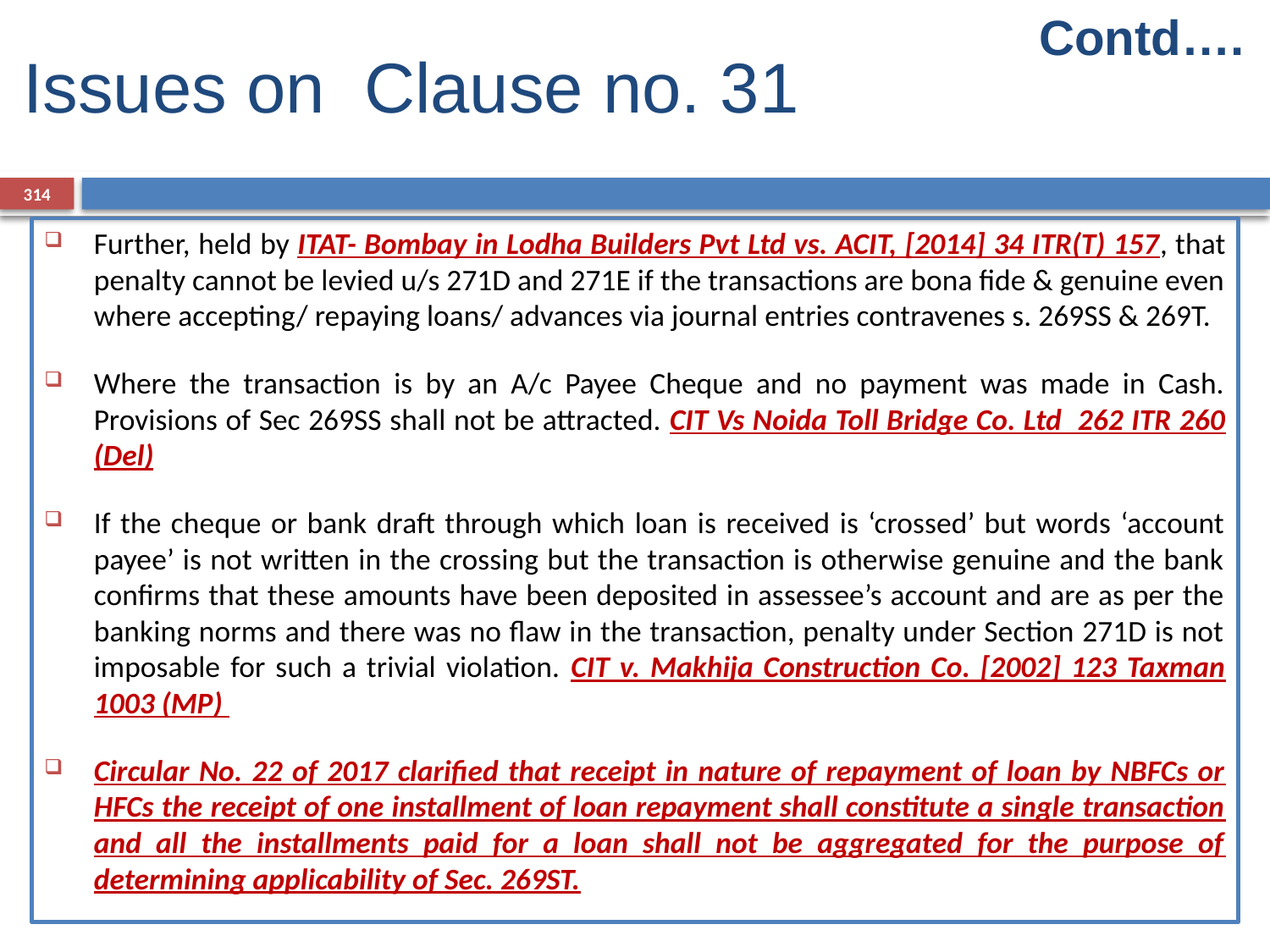

Contd….
# Issues on  Clause no. 31
314
Further, held by ITAT- Bombay in Lodha Builders Pvt Ltd vs. ACIT, [2014] 34 ITR(T) 157, that penalty cannot be levied u/s 271D and 271E if the transactions are bona fide & genuine even where accepting/ repaying loans/ advances via journal entries contravenes s. 269SS & 269T.
Where the transaction is by an A/c Payee Cheque and no payment was made in Cash. Provisions of Sec 269SS shall not be attracted. CIT Vs Noida Toll Bridge Co. Ltd  262 ITR 260 (Del)
If the cheque or bank draft through which loan is received is ‘crossed’ but words ‘account payee’ is not written in the crossing but the transaction is otherwise genuine and the bank confirms that these amounts have been deposited in assessee’s account and are as per the banking norms and there was no flaw in the transaction, penalty under Section 271D is not imposable for such a trivial violation. CIT v. Makhija Construction Co. [2002] 123 Taxman 1003 (MP)
Circular No. 22 of 2017 clarified that receipt in nature of repayment of loan by NBFCs or HFCs the receipt of one installment of loan repayment shall constitute a single transaction and all the installments paid for a loan shall not be aggregated for the purpose of determining applicability of Sec. 269ST.